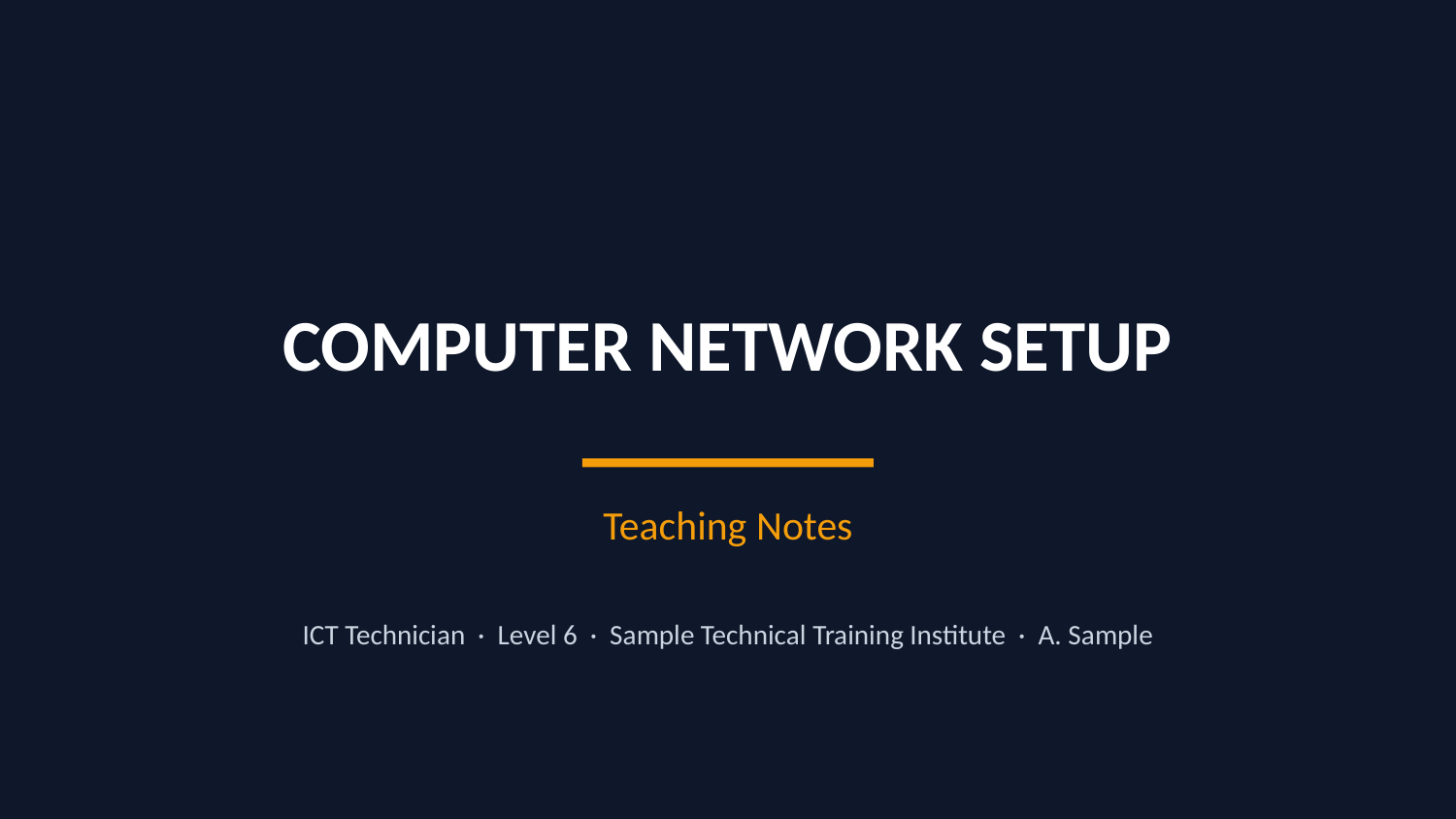

COMPUTER NETWORK SETUP

Teaching Notes
ICT Technician  ·  Level 6  ·  Sample Technical Training Institute  ·  A. Sample